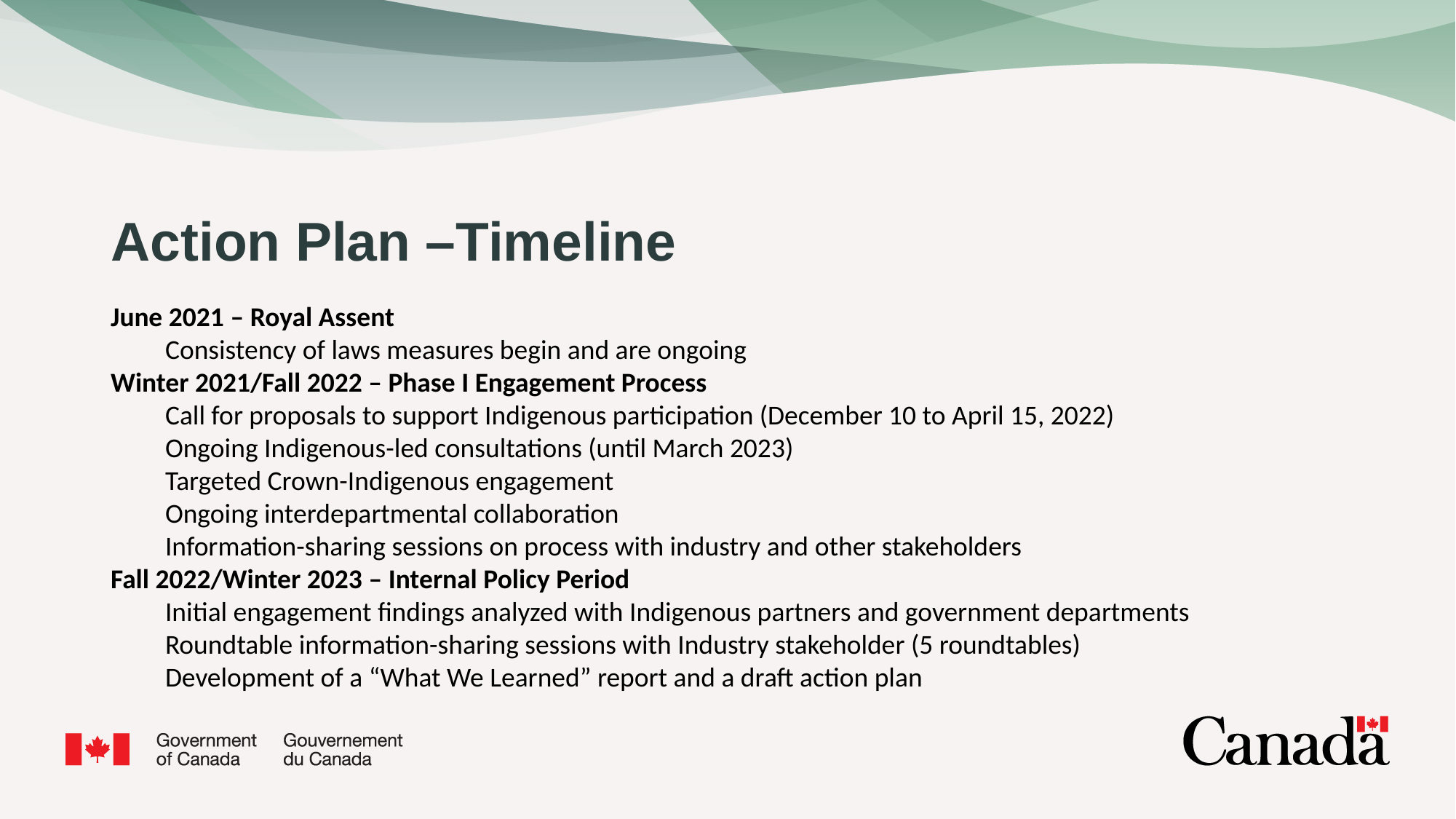

# Action Plan –Timeline
June 2021 – Royal Assent
Consistency of laws measures begin and are ongoing
Winter 2021/Fall 2022 – Phase I Engagement Process
Call for proposals to support Indigenous participation (December 10 to April 15, 2022)
Ongoing Indigenous-led consultations (until March 2023)
Targeted Crown-Indigenous engagement
Ongoing interdepartmental collaboration
Information-sharing sessions on process with industry and other stakeholders
Fall 2022/Winter 2023 – Internal Policy Period
Initial engagement findings analyzed with Indigenous partners and government departments
Roundtable information-sharing sessions with Industry stakeholder (5 roundtables)
Development of a “What We Learned” report and a draft action plan